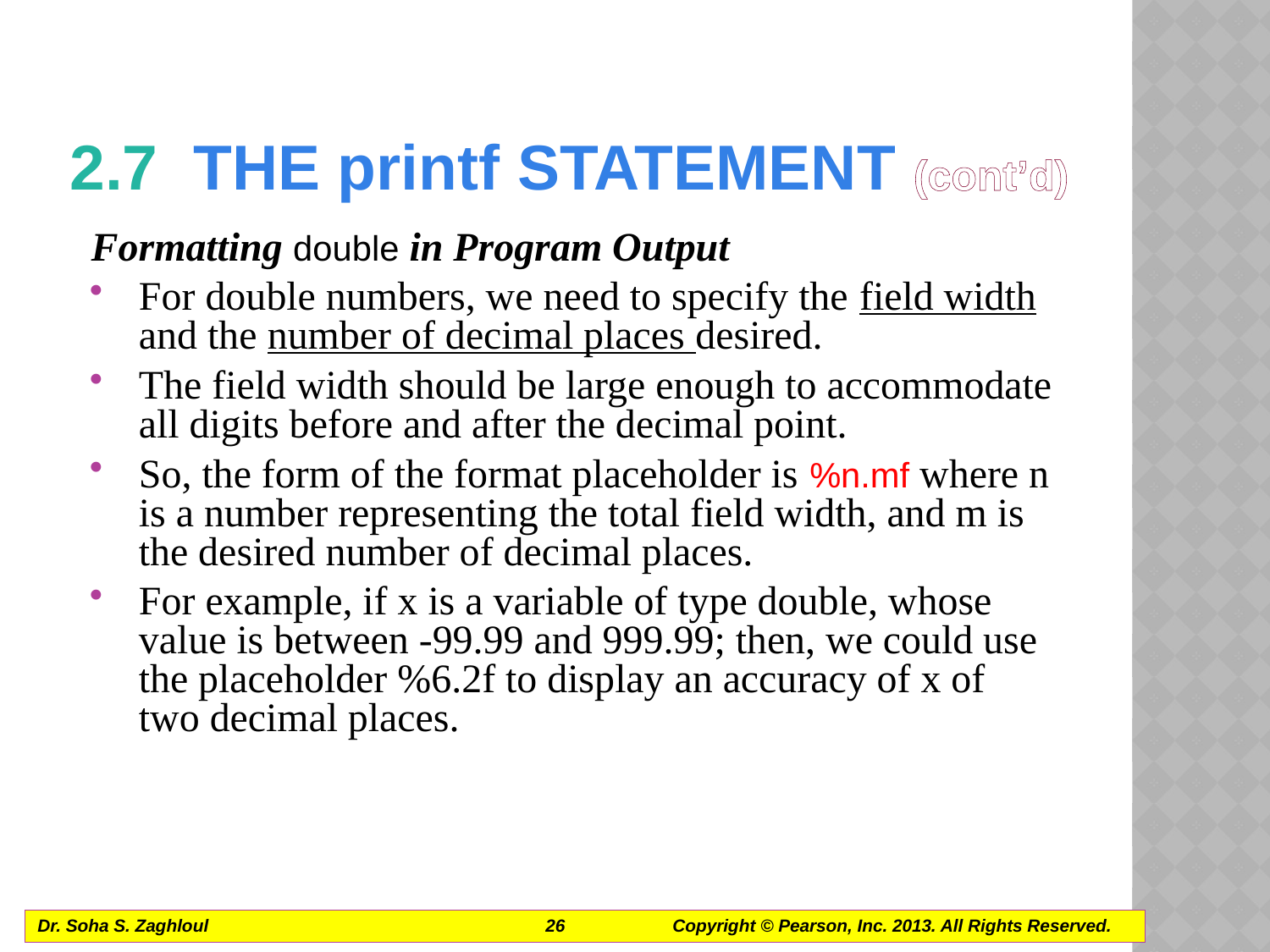

# 2.7  The printf STATEMENT (cont’d)
Formatting double in Program Output
For double numbers, we need to specify the field width and the number of decimal places desired.
The field width should be large enough to accommodate all digits before and after the decimal point.
So, the form of the format placeholder is %n.mf where n is a number representing the total field width, and m is the desired number of decimal places.
For example, if x is a variable of type double, whose value is between -99.99 and 999.99; then, we could use the placeholder %6.2f to display an accuracy of x of two decimal places.
Dr. Soha S. Zaghloul			26	Copyright © Pearson, Inc. 2013. All Rights Reserved.
©1992-2013 by Pearson Education, Inc. All Rights Reserved.